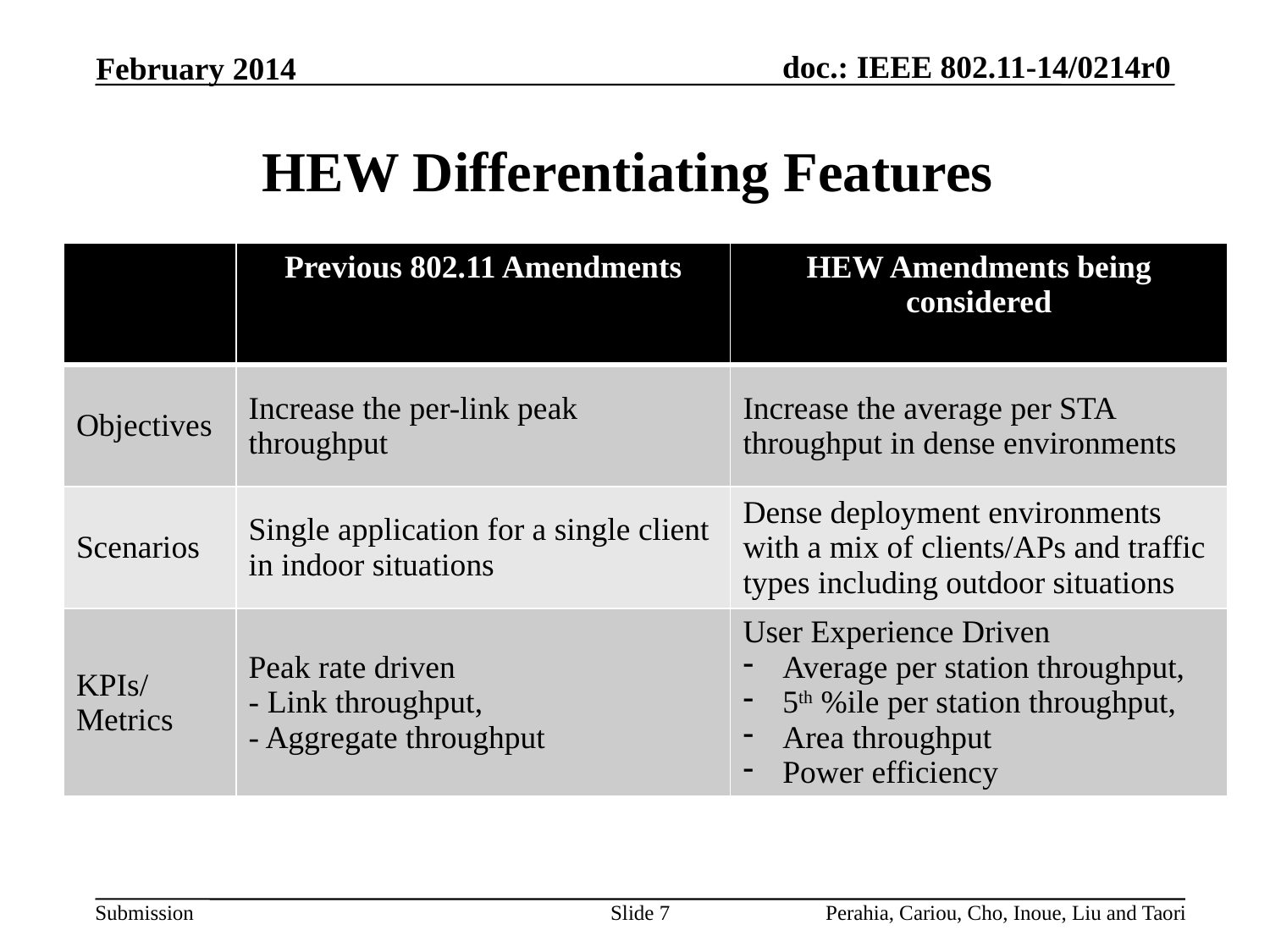

February 2014
# HEW Differentiating Features
|  | Previous 802.11 Amendments | HEW Amendments being considered |
| --- | --- | --- |
| Objectives | Increase the per-link peak throughput | Increase the average per STA throughput in dense environments |
| Scenarios | Single application for a single client in indoor situations | Dense deployment environments with a mix of clients/APs and traffic types including outdoor situations |
| KPIs/ Metrics | Peak rate driven - Link throughput, - Aggregate throughput | User Experience Driven Average per station throughput, 5th %ile per station throughput, Area throughput Power efficiency |
Slide 7
Perahia, Cariou, Cho, Inoue, Liu and Taori